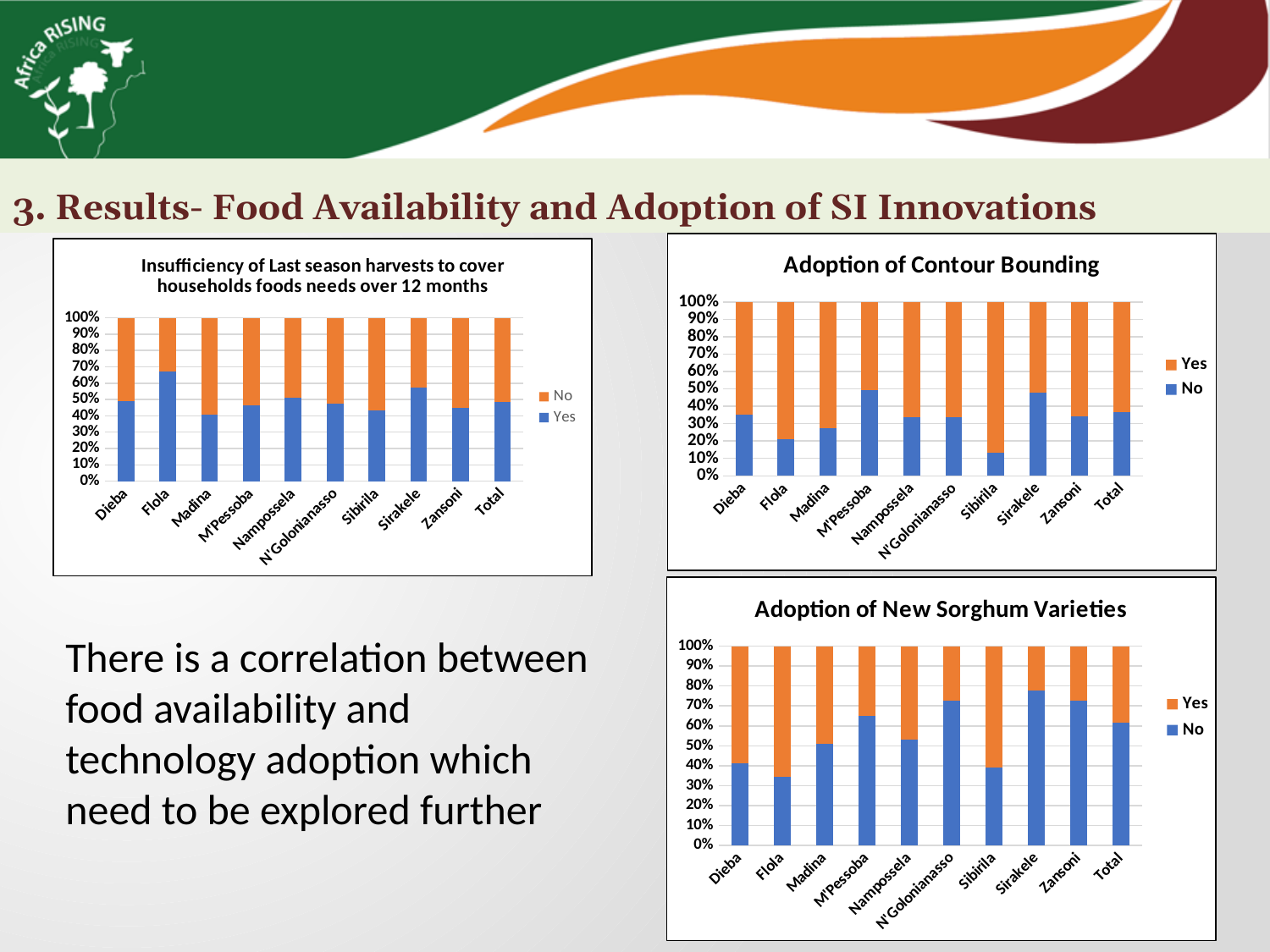

3. Results- Food Availability and Adoption of SI Innovations

### Chart: Adoption of Contour Bounding

| Category | No | Yes |
|---|---|---|
| Dieba | 48.0 | 88.0 |
| Flola | 14.0 | 53.0 |
| Madina | 41.0 | 108.0 |
| M'Pessoba | 157.0 | 161.0 |
| Nampossela | 61.0 | 120.0 |
| N'Golonianasso | 84.0 | 166.0 |
| Sibirila | 12.0 | 80.0 |
| Sirakele | 98.0 | 107.0 |
| Zansoni | 78.0 | 149.0 |
| Total | 593.0 | 1032.0 |

### Chart: Insufficiency of Last season harvests to cover households foods needs over 12 months

| Category | Yes | No |
|---|---|---|
| Dieba | 67.0 | 69.0 |
| Flola | 45.0 | 22.0 |
| Madina | 61.0 | 88.0 |
| M'Pessoba | 147.0 | 171.0 |
| Nampossela | 92.0 | 89.0 |
| N'Golonianasso | 118.0 | 132.0 |
| Sibirila | 40.0 | 52.0 |
| Sirakele | 118.0 | 87.0 |
| Zansoni | 102.0 | 125.0 |
| Total | 790.0 | 835.0 |

### Chart: Adoption of New Sorghum Varieties

| Category | No | Yes |
|---|---|---|
| Dieba | 56.0 | 80.0 |
| Flola | 23.0 | 44.0 |
| Madina | 76.0 | 73.0 |
| M'Pessoba | 207.0 | 111.0 |
| Nampossela | 96.0 | 85.0 |
| N'Golonianasso | 182.0 | 68.0 |
| Sibirila | 36.0 | 56.0 |
| Sirakele | 159.0 | 46.0 |
| Zansoni | 165.0 | 62.0 |
| Total | 1000.0 | 625.0 |
There is a correlation between food availability and technology adoption which need to be explored further